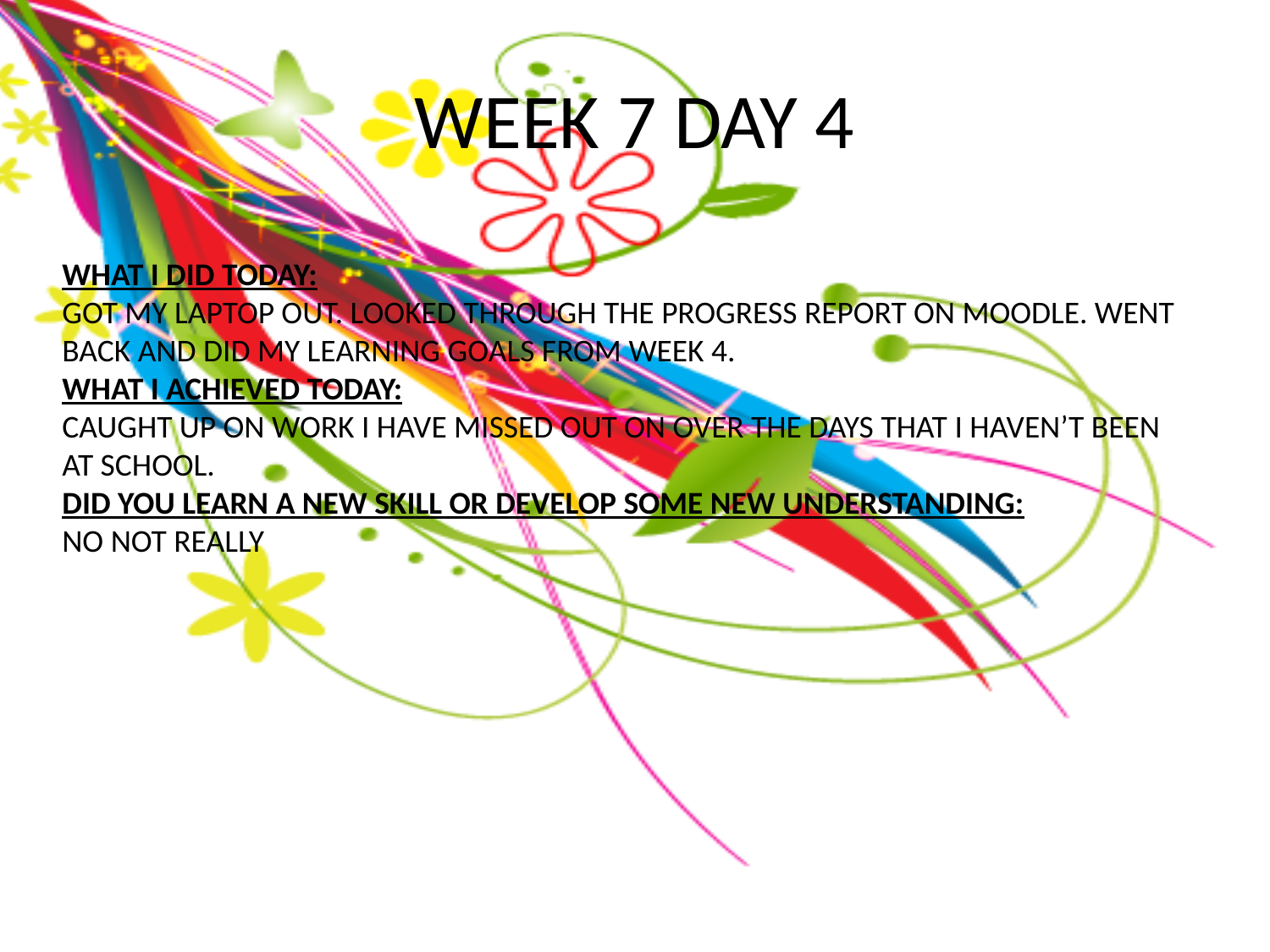

# WEEK 7 DAY 4
WHAT I DID TODAY:
GOT MY LAPTOP OUT. LOOKED THROUGH THE PROGRESS REPORT ON MOODLE. WENT BACK AND DID MY LEARNING GOALS FROM WEEK 4.
WHAT I ACHIEVED TODAY:
CAUGHT UP ON WORK I HAVE MISSED OUT ON OVER THE DAYS THAT I HAVEN’T BEEN AT SCHOOL.
DID YOU LEARN A NEW SKILL OR DEVELOP SOME NEW UNDERSTANDING:
NO NOT REALLY